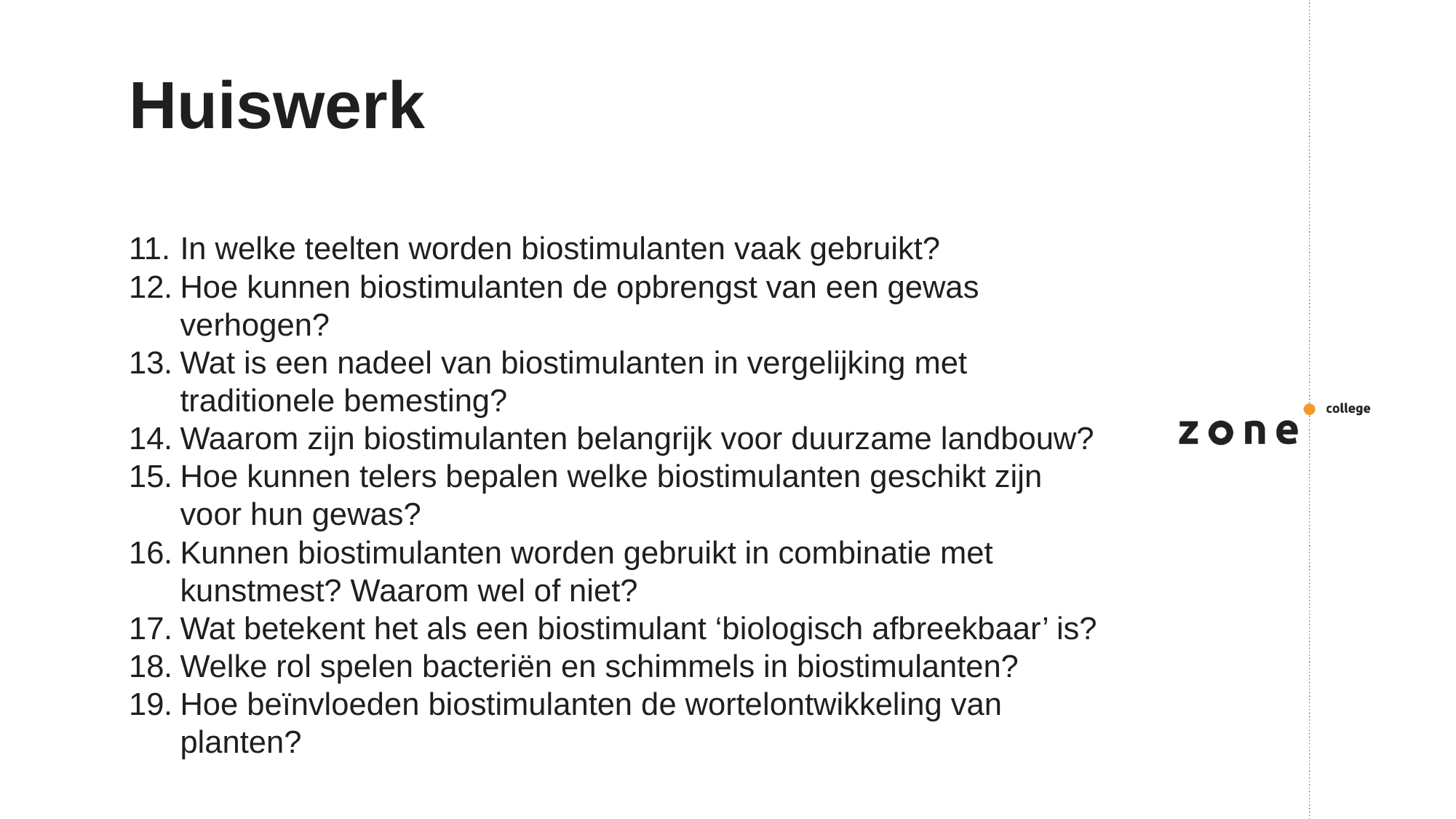

# Huiswerk
In welke teelten worden biostimulanten vaak gebruikt?
Hoe kunnen biostimulanten de opbrengst van een gewas verhogen?
Wat is een nadeel van biostimulanten in vergelijking met traditionele bemesting?
Waarom zijn biostimulanten belangrijk voor duurzame landbouw?
Hoe kunnen telers bepalen welke biostimulanten geschikt zijn voor hun gewas?
Kunnen biostimulanten worden gebruikt in combinatie met kunstmest? Waarom wel of niet?
Wat betekent het als een biostimulant ‘biologisch afbreekbaar’ is?
Welke rol spelen bacteriën en schimmels in biostimulanten?
Hoe beïnvloeden biostimulanten de wortelontwikkeling van planten?